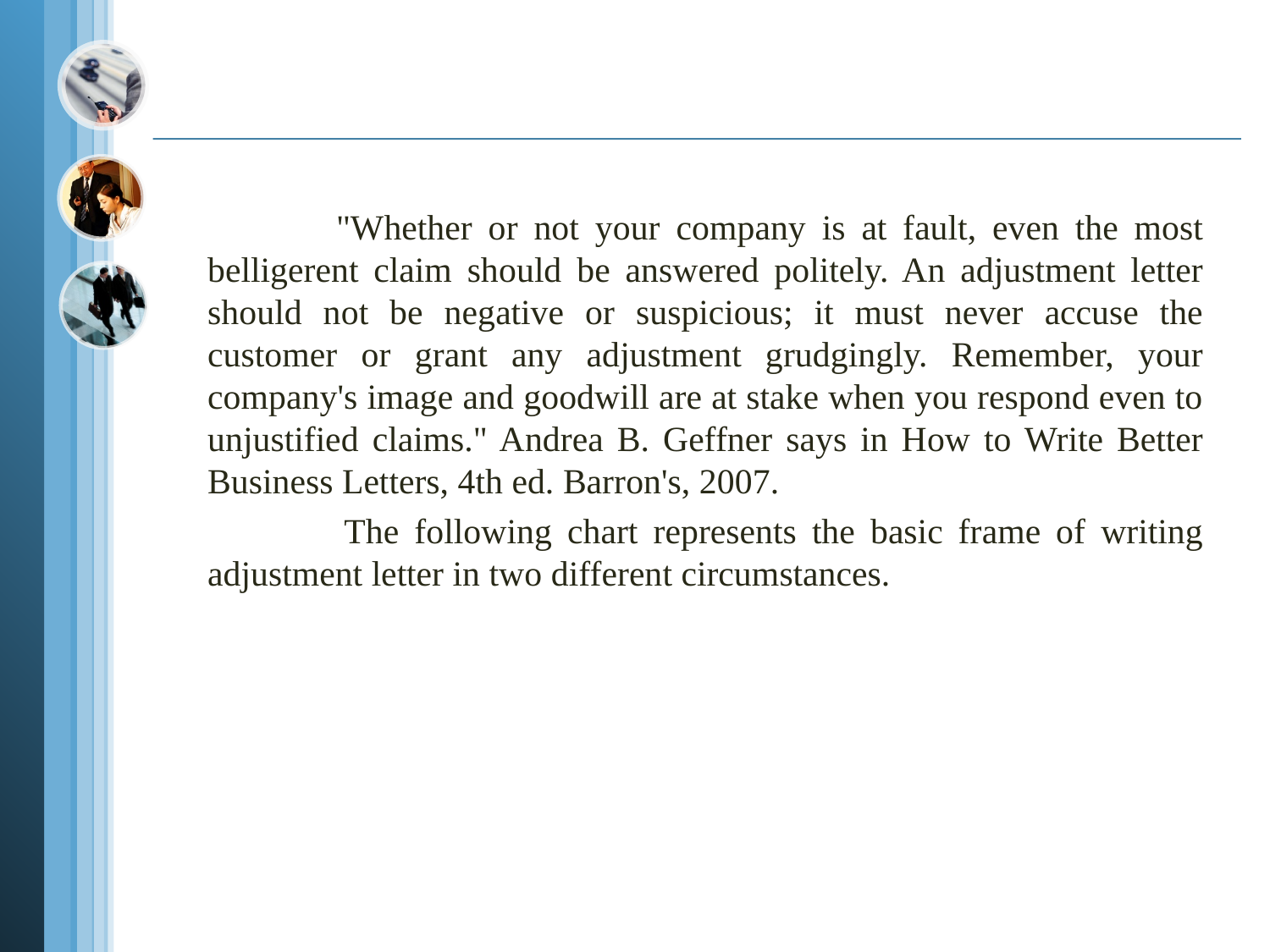

"Whether or not your company is at fault, even the most belligerent claim should be answered politely. An adjustment letter should not be negative or suspicious; it must never accuse the customer or grant any adjustment grudgingly. Remember, your company's image and goodwill are at stake when you respond even to unjustified claims." Andrea B. Geffner says in How to Write Better Business Letters, 4th ed. Barron's, 2007.
            The following chart represents the basic frame of writing adjustment letter in two different circumstances.